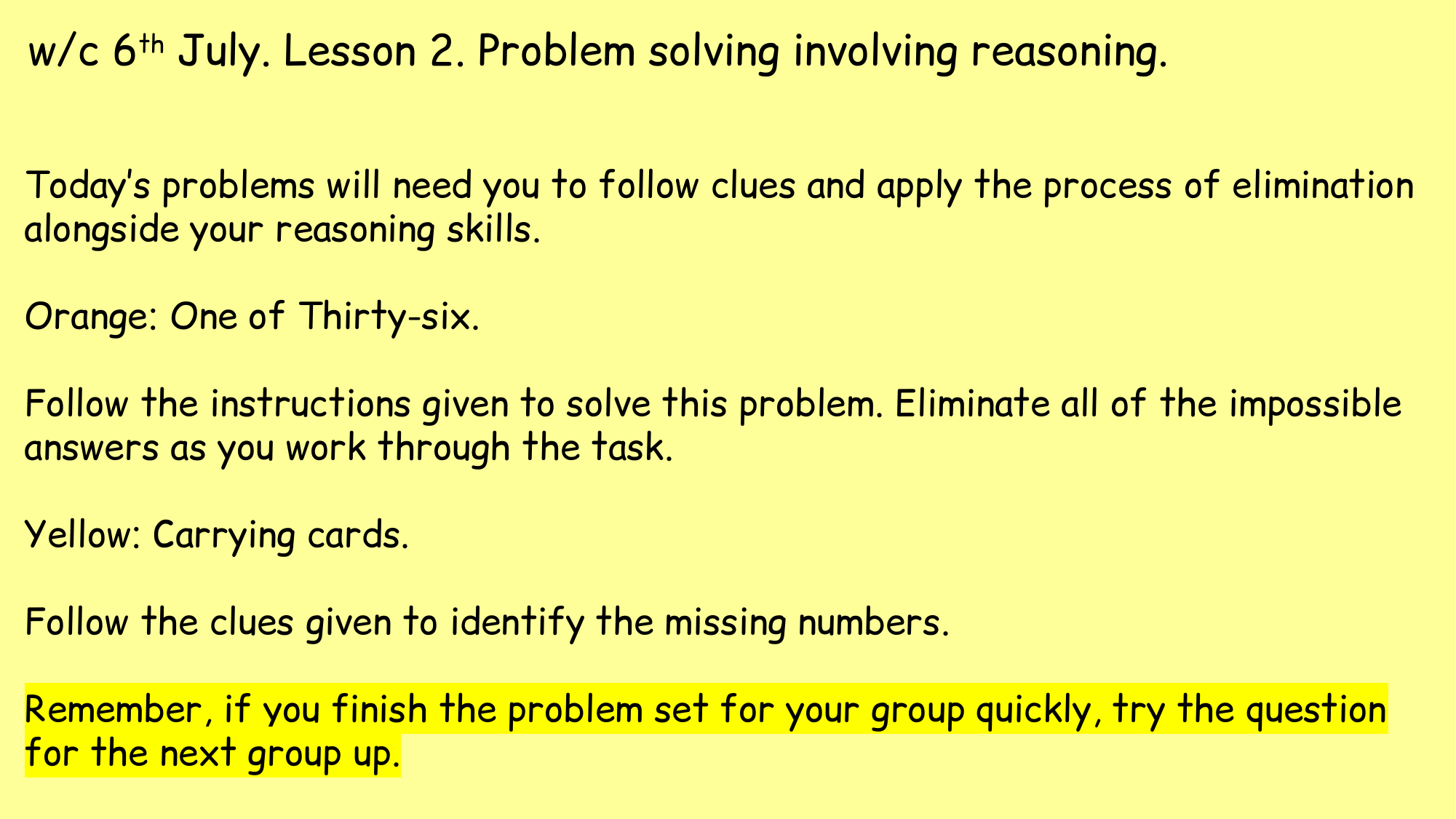

w/c 6th July. Lesson 2. Problem solving involving reasoning.
Today’s problems will need you to follow clues and apply the process of elimination alongside your reasoning skills.

Orange: One of Thirty-six.

Follow the instructions given to solve this problem. Eliminate all of the impossible answers as you work through the task.

Yellow: Carrying cards.

Follow the clues given to identify the missing numbers.

Remember, if you finish the problem set for your group quickly, try the question for the next group up.